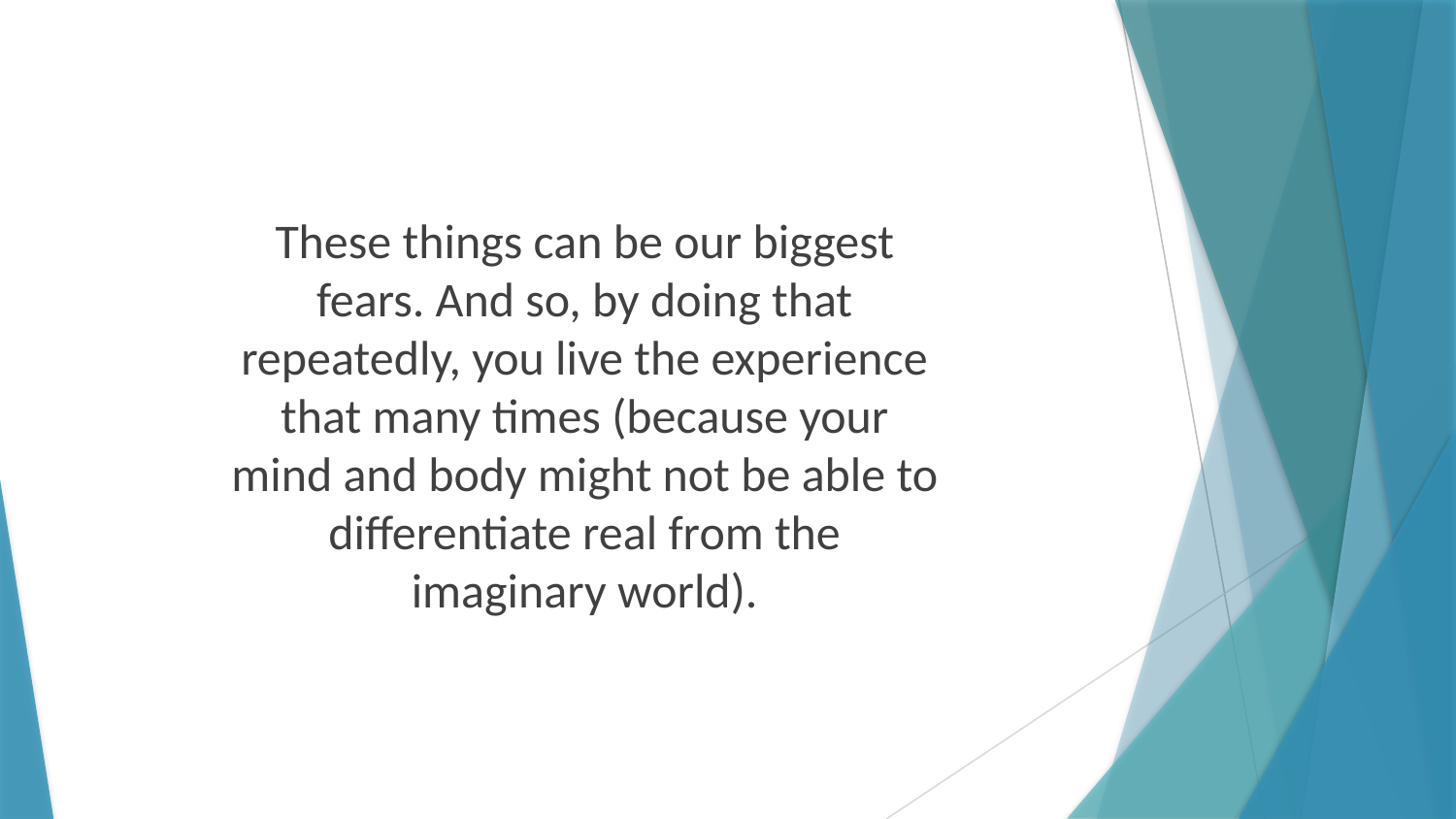

These things can be our biggest fears. And so, by doing that repeatedly, you live the experience that many times (because your mind and body might not be able to differentiate real from the imaginary world).